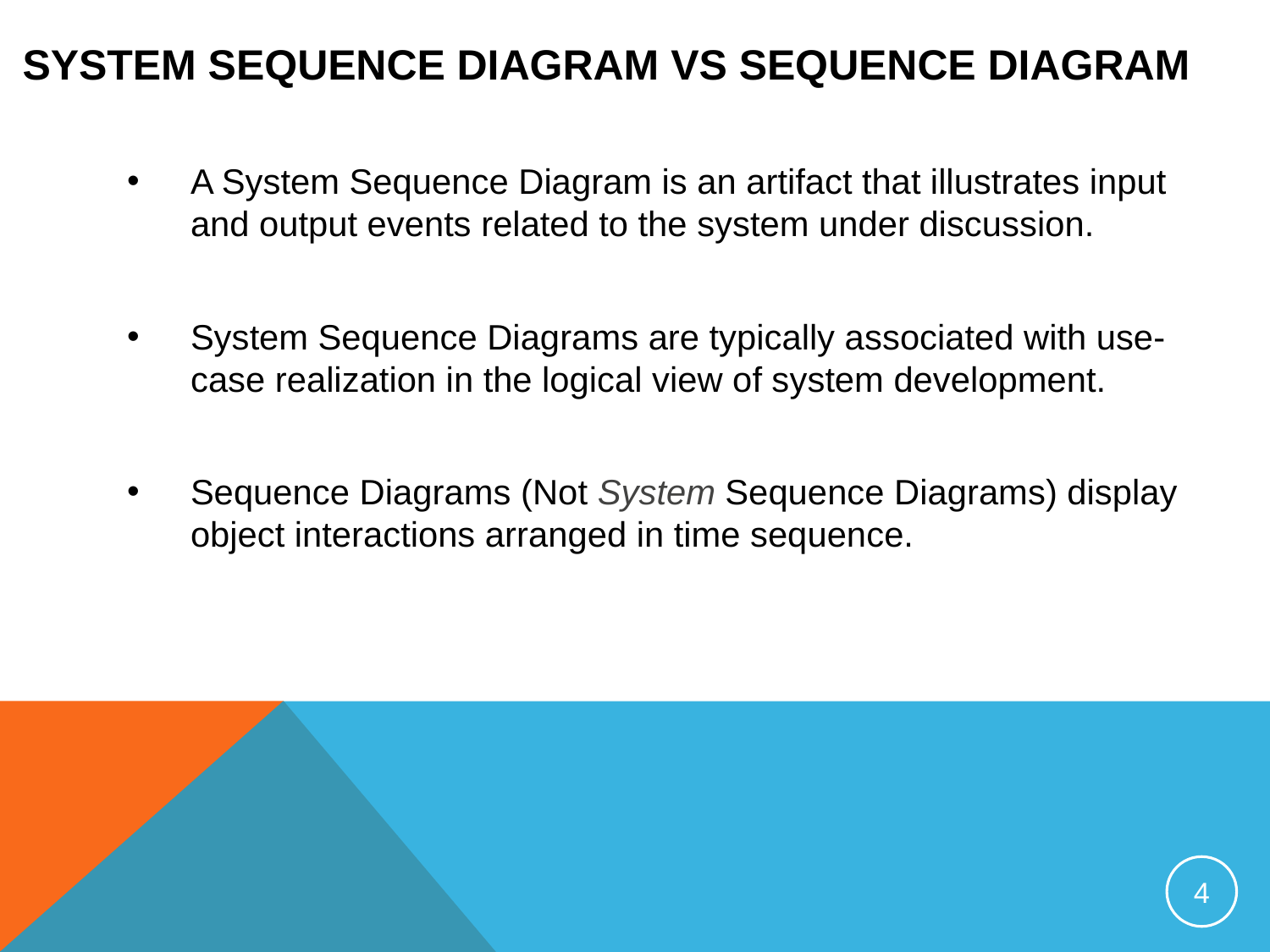

# System Sequence Diagram vs Sequence Diagram
A System Sequence Diagram is an artifact that illustrates input and output events related to the system under discussion.

System Sequence Diagrams are typically associated with use-case realization in the logical view of system development.

Sequence Diagrams (Not System Sequence Diagrams) display object interactions arranged in time sequence.
4